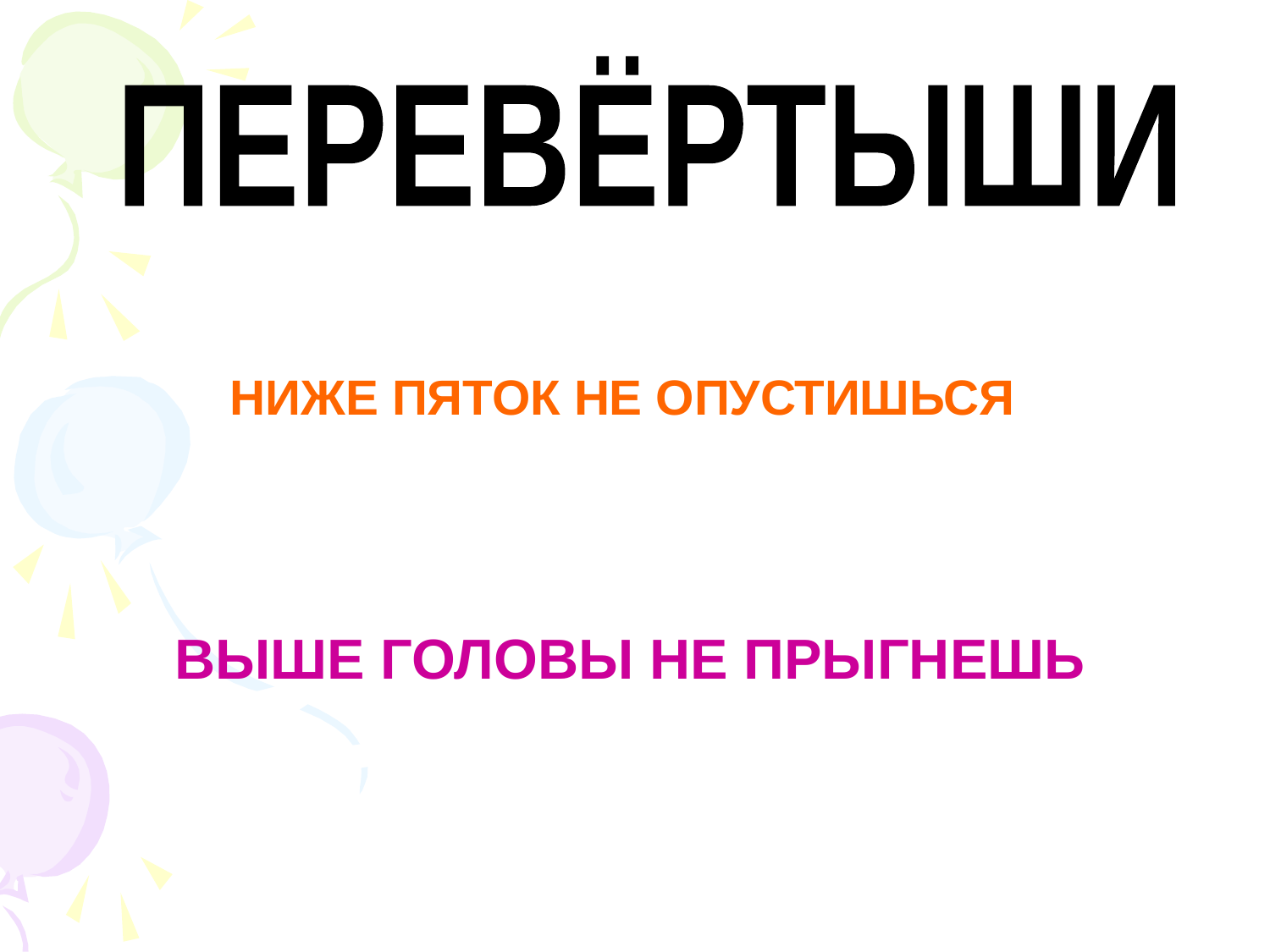

ПЕРЕВЁРТЫШИ

НИЖЕ ПЯТОК НЕ ОПУСТИШЬСЯ

ВЫШЕ ГОЛОВЫ НЕ ПРЫГНЕШЬ